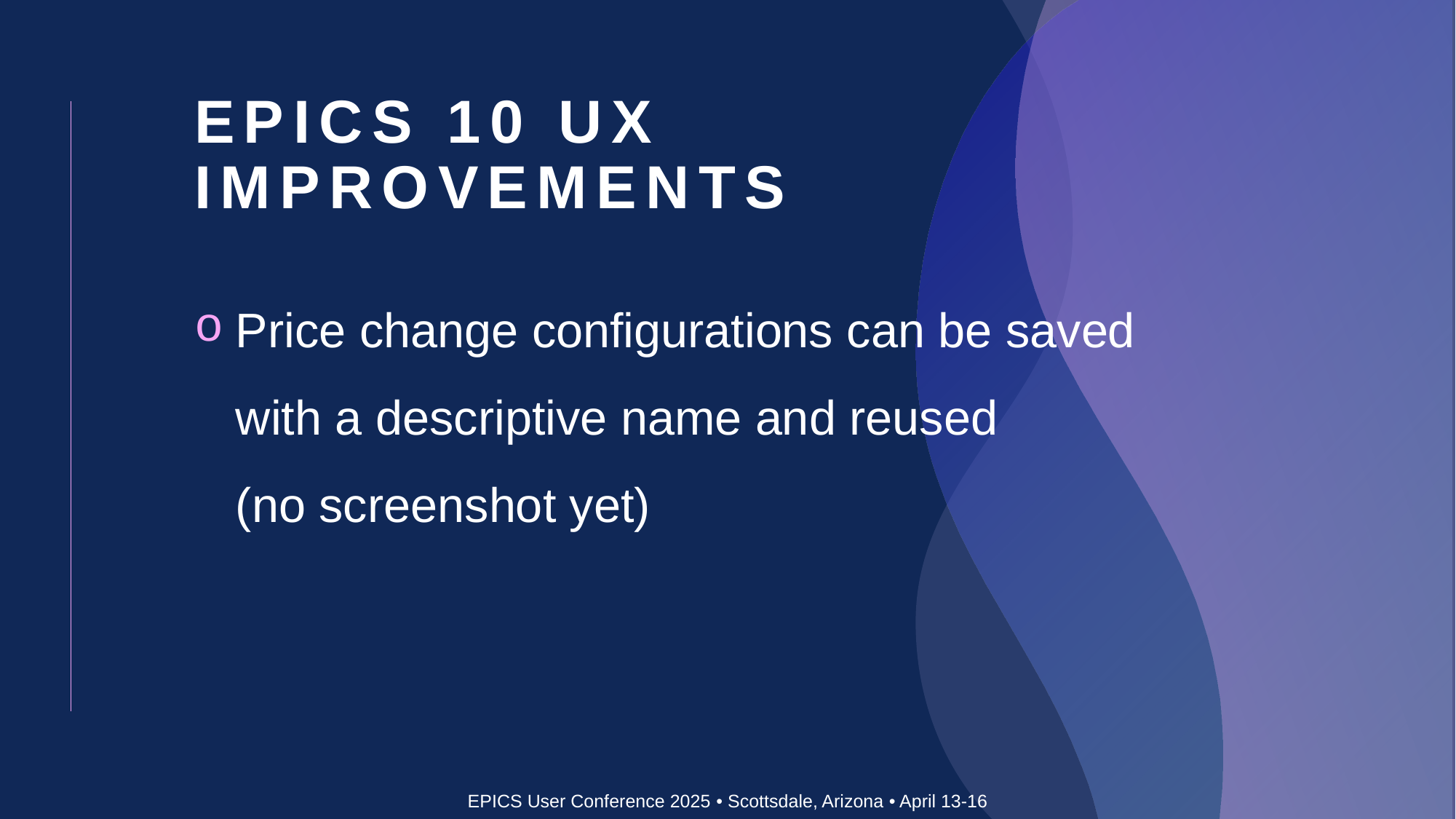

# EPICS 10 UX Improvements
Price change configurations can be saved with a descriptive name and reused
(no screenshot yet)